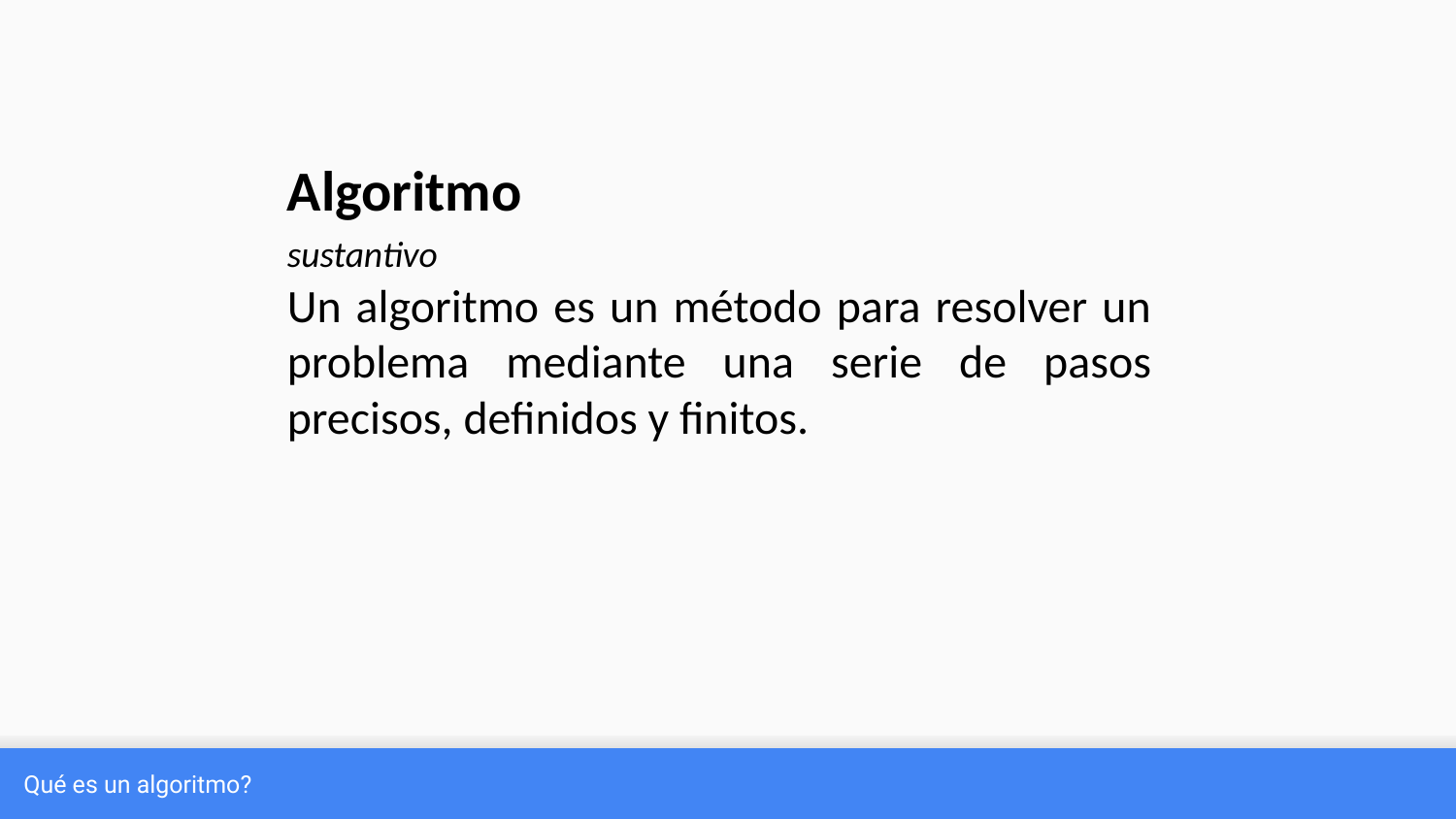

Algoritmo
sustantivo
Un algoritmo es un método para resolver un problema mediante una serie de pasos precisos, definidos y finitos.
Qué es un algoritmo?